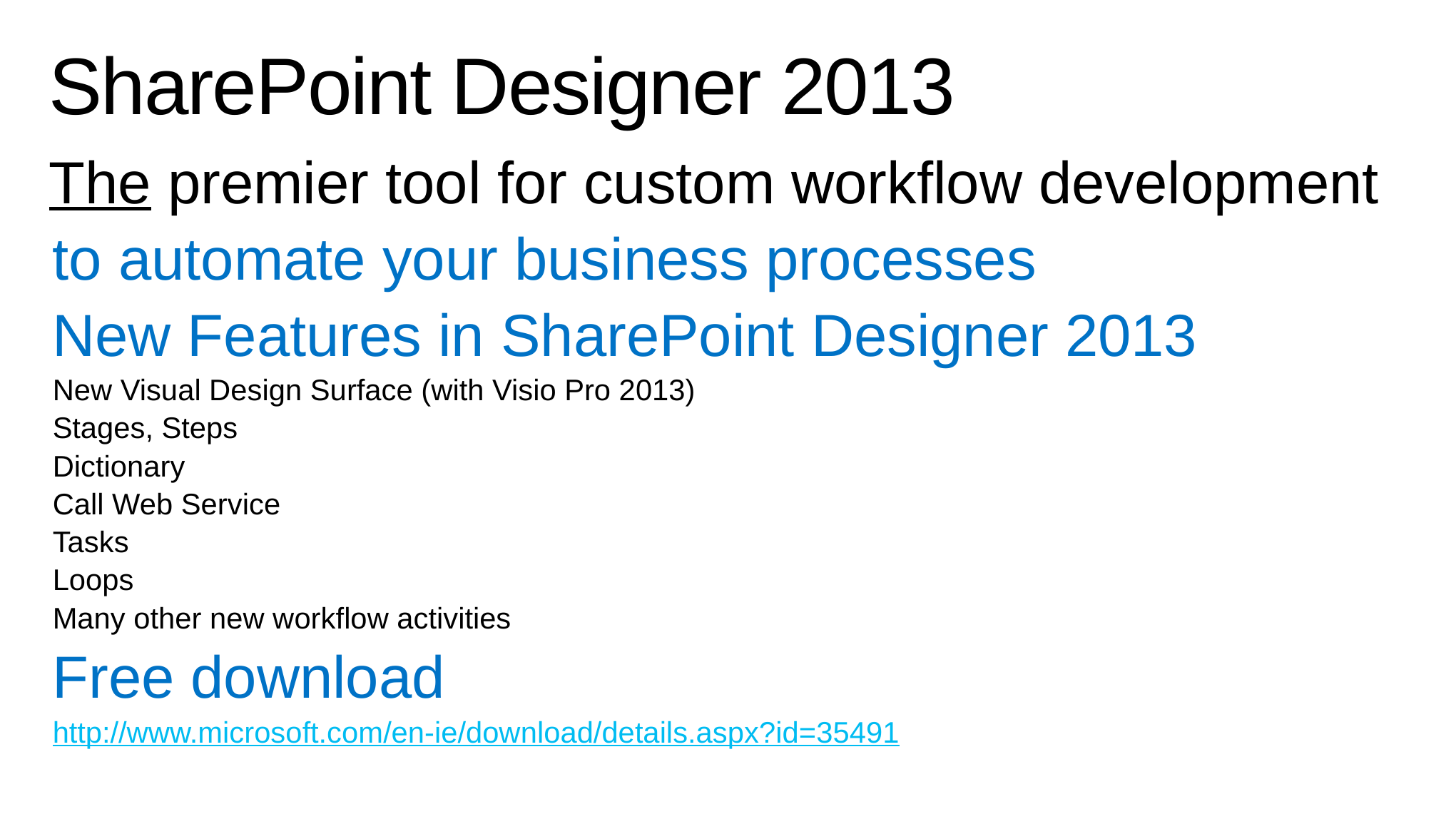

# SharePoint Designer 2013
The premier tool for custom workflow development
to automate your business processes
New Features in SharePoint Designer 2013
New Visual Design Surface (with Visio Pro 2013)
Stages, Steps
Dictionary
Call Web Service
Tasks
Loops
Many other new workflow activities
Free download
http://www.microsoft.com/en-ie/download/details.aspx?id=35491